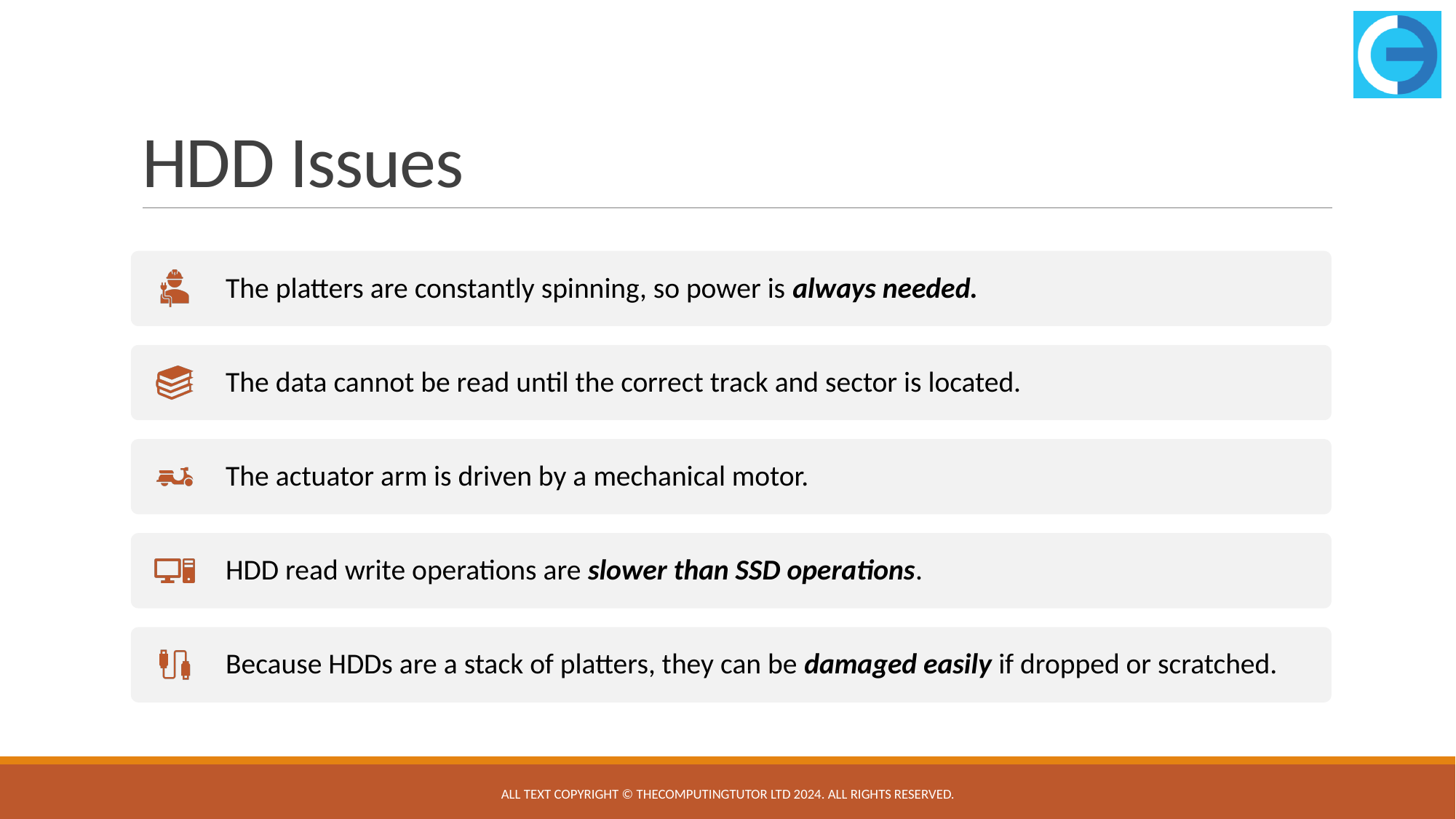

# HDD Issues
The platters are constantly spinning, so power is always needed.
The data cannot be read until the correct track and sector is located.
The actuator arm is driven by a mechanical motor.
HDD read write operations are slower than SSD operations.
Because HDDs are a stack of platters, they can be damaged easily if dropped or scratched.
All text copyright © TheComputingTutor Ltd 2024. All rights Reserved.